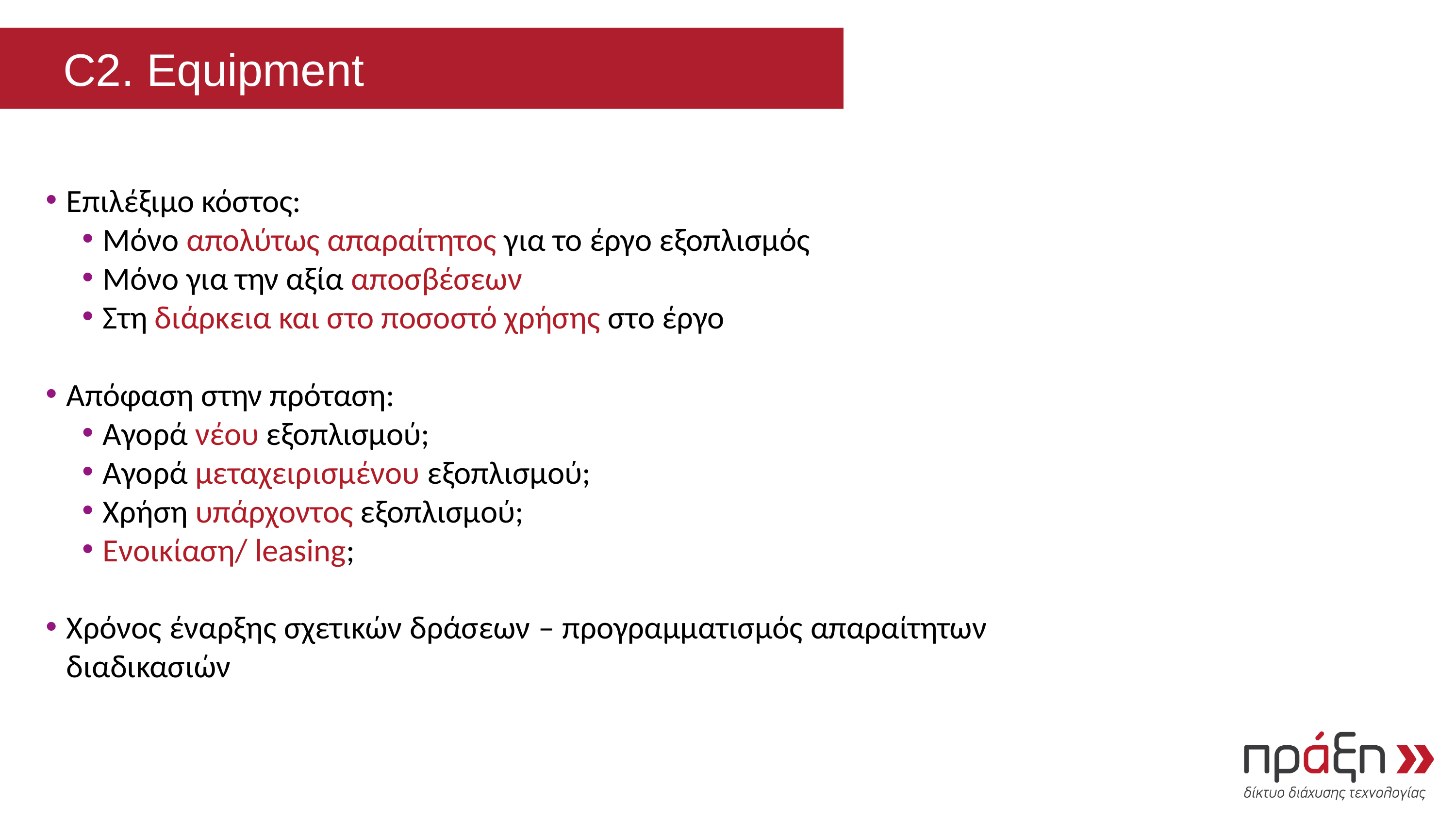

C2. Equipment

Επιλέξιμο κόστος:
Μόνο απολύτως απαραίτητος για το έργο εξοπλισμός
Μόνο για την αξία αποσβέσεων
Στη διάρκεια και στο ποσοστό χρήσης στο έργο

Απόφαση στην πρόταση:
Αγορά νέου εξοπλισμού;
Αγορά μεταχειρισμένου εξοπλισμού;
Χρήση υπάρχοντος εξοπλισμού;
Ενοικίαση/ leasing;

Χρόνος έναρξης σχετικών δράσεων – προγραμματισμός απαραίτητων διαδικασιών